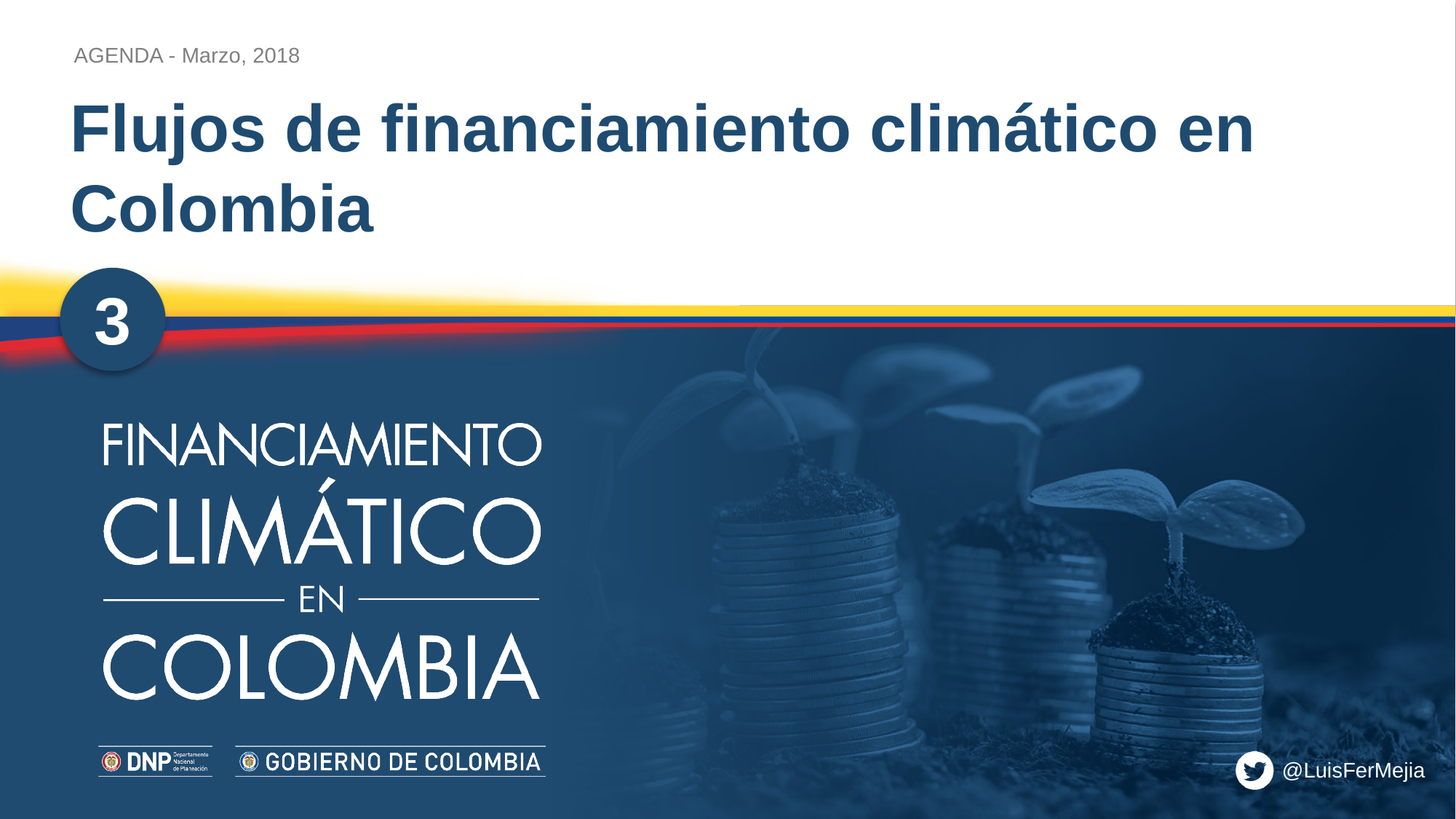

Flujos de financiamiento climático en Colombia
3